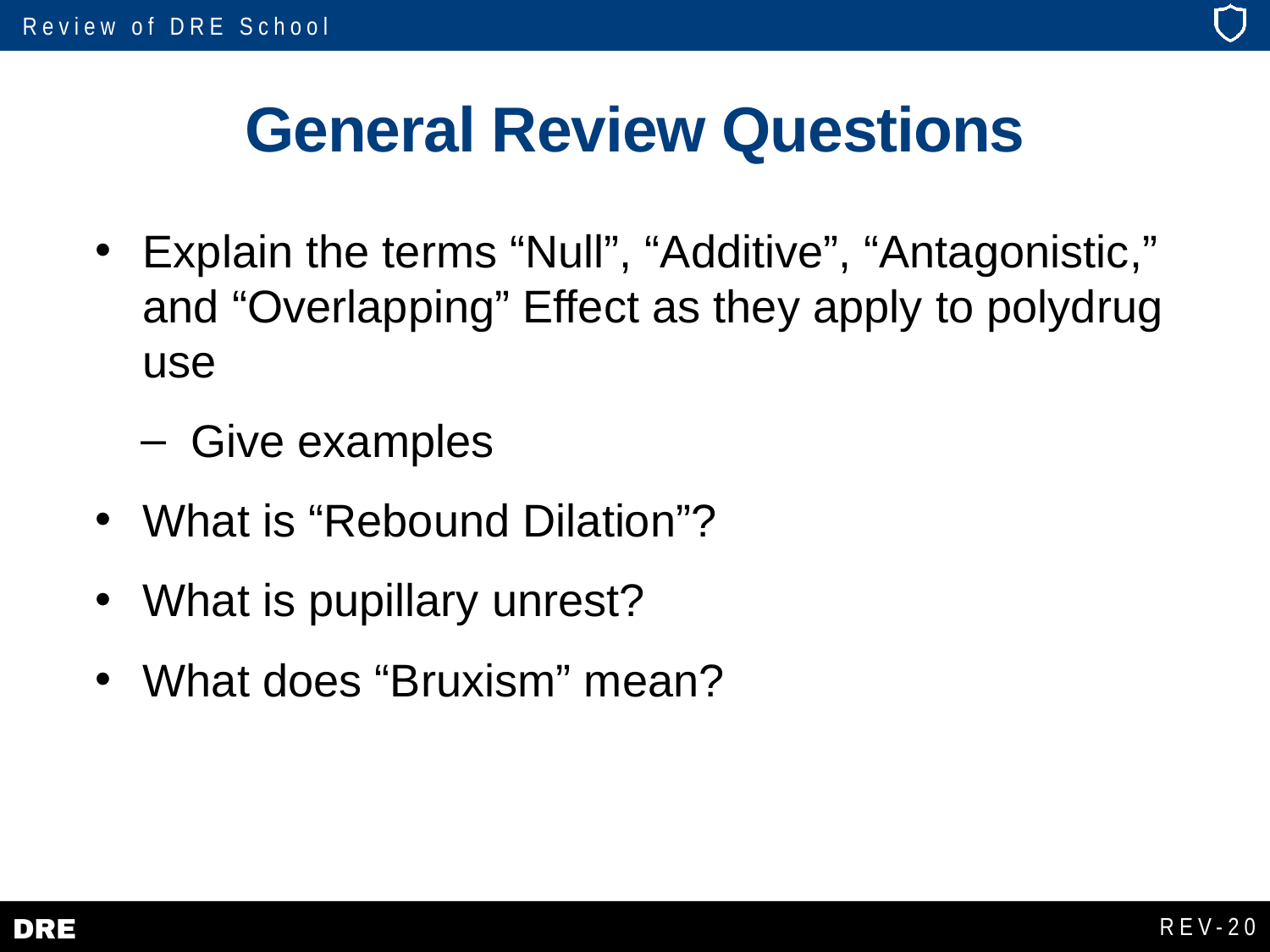

# General Review Questions
Explain the terms “Null”, “Additive”, “Antagonistic,” and “Overlapping” Effect as they apply to polydrug use
Give examples
What is “Rebound Dilation”?
What is pupillary unrest?
What does “Bruxism” mean?

REV-20